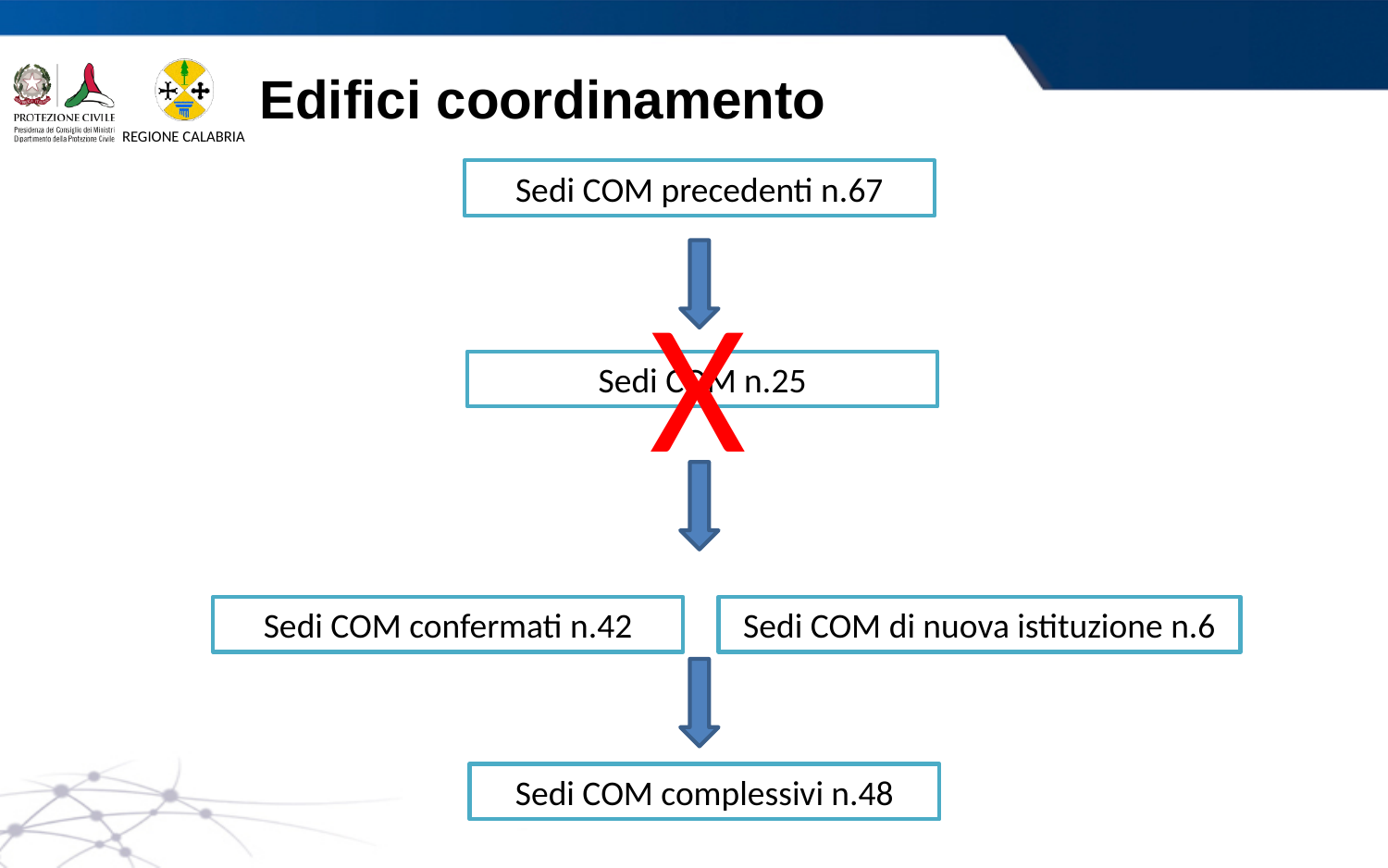

# Edifici coordinamento
Sedi COM precedenti n.67

X
Sedi COM n.25

Sedi COM confermati n.42
Sedi COM di nuova istituzione n.6

Sedi COM complessivi n.48